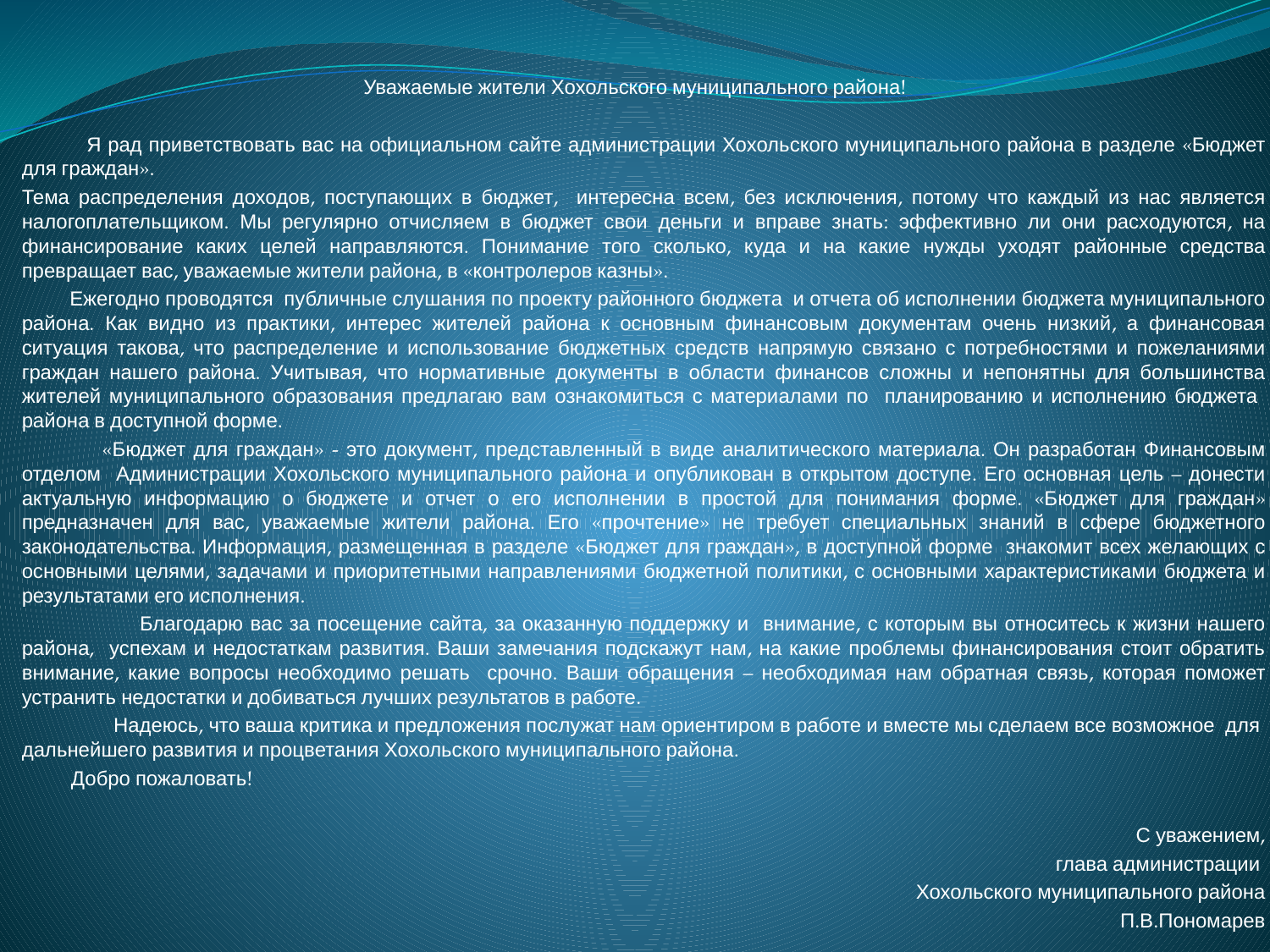

Уважаемые жители Хохольского муниципального района!

             	Я рад приветствовать вас на официальном сайте администрации Хохольского муниципального района в разделе «Бюджет для граждан».
		Тема распределения доходов, поступающих в бюджет,  интересна всем, без исключения, потому что каждый из нас является налогоплательщиком. Мы регулярно отчисляем в бюджет свои деньги и вправе знать: эффективно ли они расходуются, на финансирование каких целей направляются. Понимание того сколько, куда и на какие нужды уходят районные средства превращает вас, уважаемые жители района, в «контролеров казны».
             	Ежегодно проводятся  публичные слушания по проекту районного бюджета  и отчета об исполнении бюджета муниципального района. Как видно из практики, интерес жителей района к основным финансовым документам очень низкий, а финансовая ситуация такова, что распределение и использование бюджетных средств напрямую связано с потребностями и пожеланиями граждан нашего района. Учитывая, что нормативные документы в области финансов сложны и непонятны для большинства жителей муниципального образования предлагаю вам ознакомиться с материалами по  планированию и исполнению бюджета  района в доступной форме.
             	«Бюджет для граждан» - это документ, представленный в виде аналитического материала. Он разработан Финансовым отделом  Администрации Хохольского муниципального района и опубликован в открытом доступе. Его основная цель – донести актуальную информацию о бюджете и отчет о его исполнении в простой для понимания форме. «Бюджет для граждан» предназначен для вас, уважаемые жители района. Его «прочтение» не требует специальных знаний в сфере бюджетного законодательства. Информация, размещенная в разделе «Бюджет для граждан», в доступной форме  знакомит всех желающих с основными целями, задачами и приоритетными направлениями бюджетной политики, с основными характеристиками бюджета и результатами его исполнения.
              	Благодарю вас за посещение сайта, за оказанную поддержку и  внимание, с которым вы относитесь к жизни нашего района,  успехам и недостаткам развития. Ваши замечания подскажут нам, на какие проблемы финансирования стоит обратить внимание, какие вопросы необходимо решать  срочно. Ваши обращения – необходимая нам обратная связь, которая поможет устранить недостатки и добиваться лучших результатов в работе.
              	Надеюсь, что ваша критика и предложения послужат нам ориентиром в работе и вместе мы сделаем все возможное  для  дальнейшего развития и процветания Хохольского муниципального района.
              Добро пожаловать!

                                                                                                                   С уважением,
                                                                                                      глава администрации
                                                                          Хохольского муниципального района
                                                                                                                П.В.Пономарев